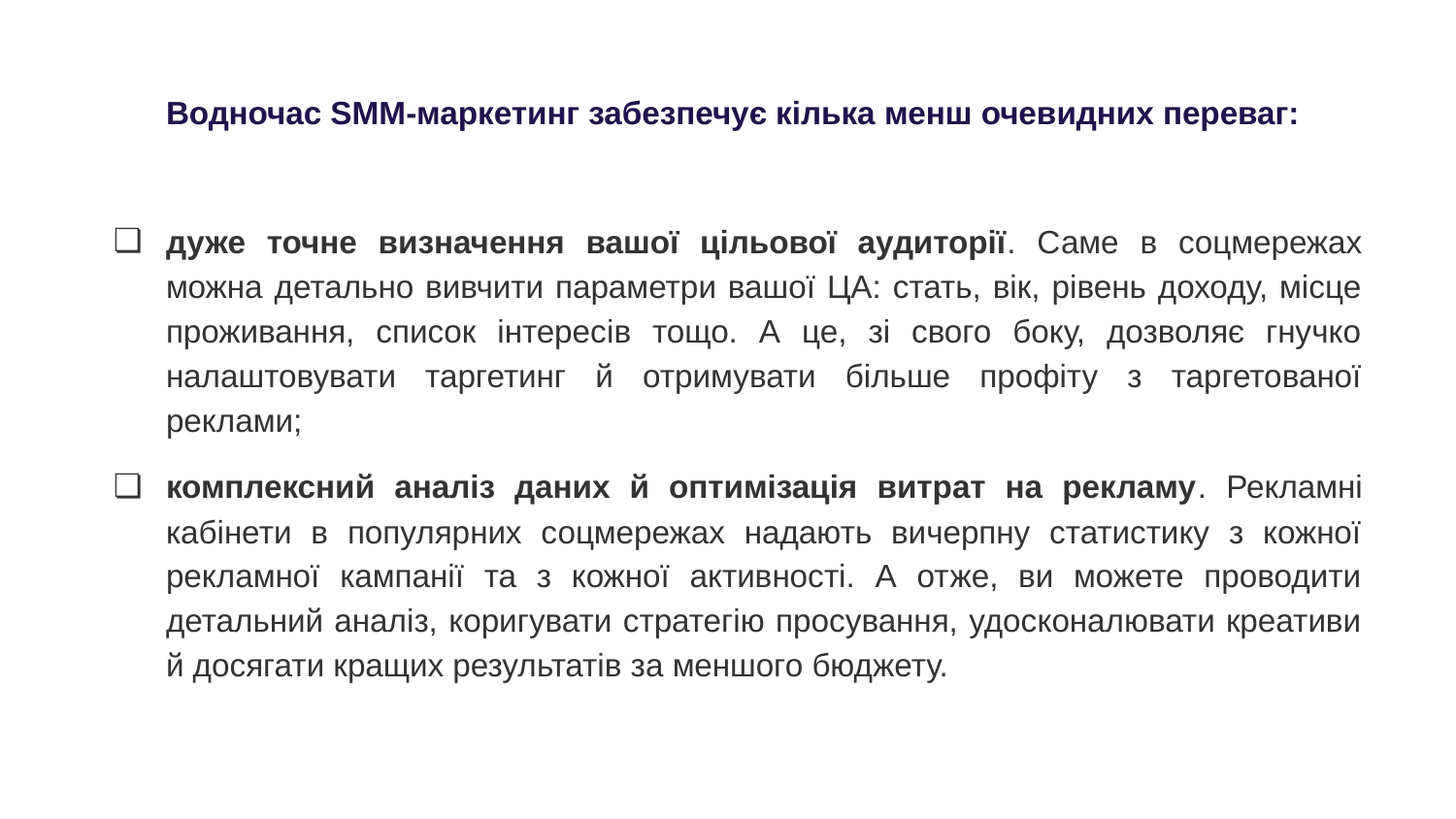

Водночас SMM-маркетинг забезпечує кілька менш очевидних переваг:
дуже точне визначення вашої цільової аудиторії. Саме в соцмережах можна детально вивчити параметри вашої ЦА: стать, вік, рівень доходу, місце проживання, список інтересів тощо. А це, зі свого боку, дозволяє гнучко налаштовувати таргетинг й отримувати більше профіту з таргетованої реклами;
комплексний аналіз даних й оптимізація витрат на рекламу. Рекламні кабінети в популярних соцмережах надають вичерпну статистику з кожної рекламної кампанії та з кожної активності. А отже, ви можете проводити детальний аналіз, коригувати стратегію просування, удосконалювати креативи й досягати кращих результатів за меншого бюджету.